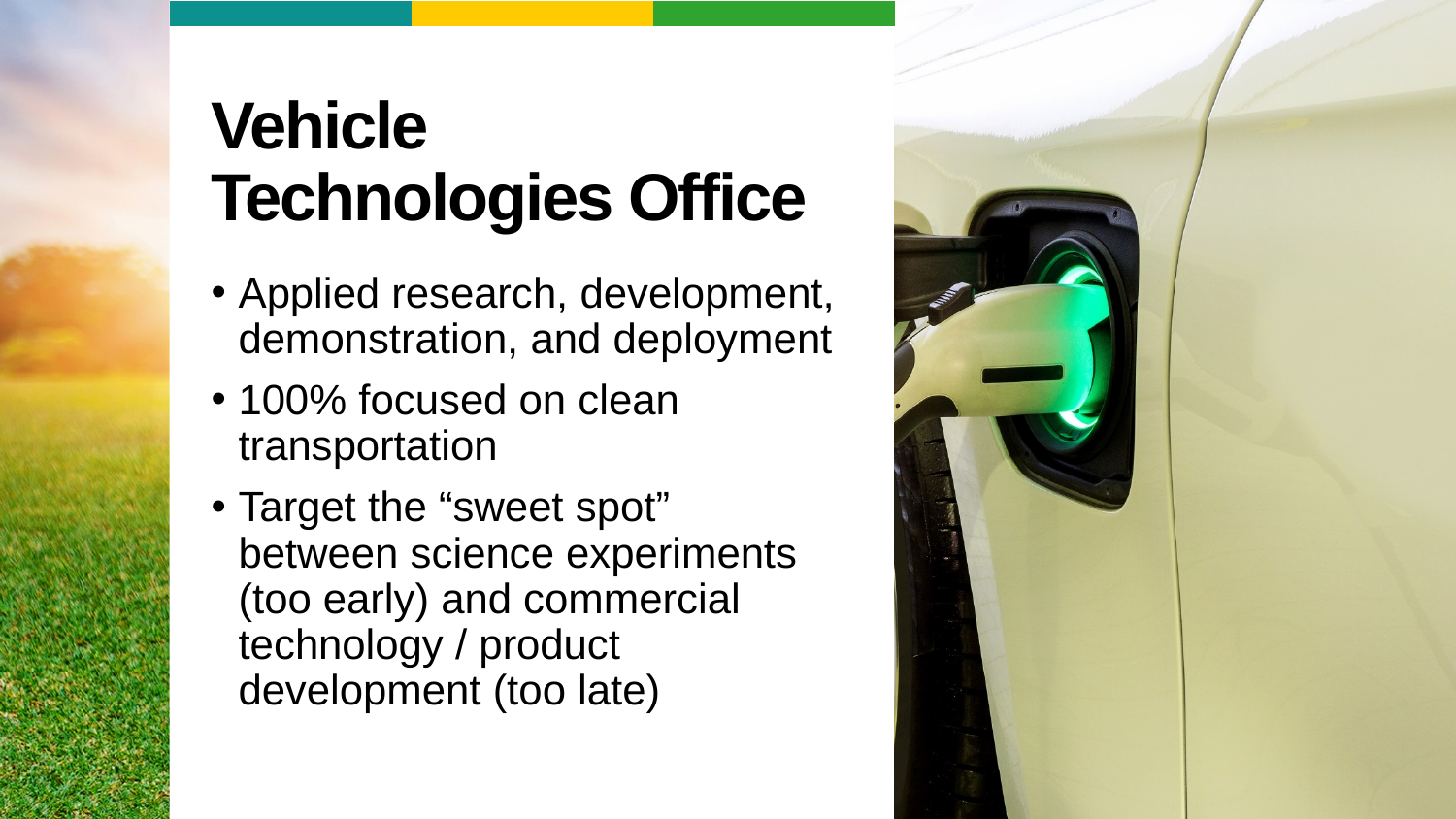

# Vehicle Technologies Office
Applied research, development, demonstration, and deployment
100% focused on clean transportation
Target the “sweet spot” between science experiments (too early) and commercial technology / product development (too late)